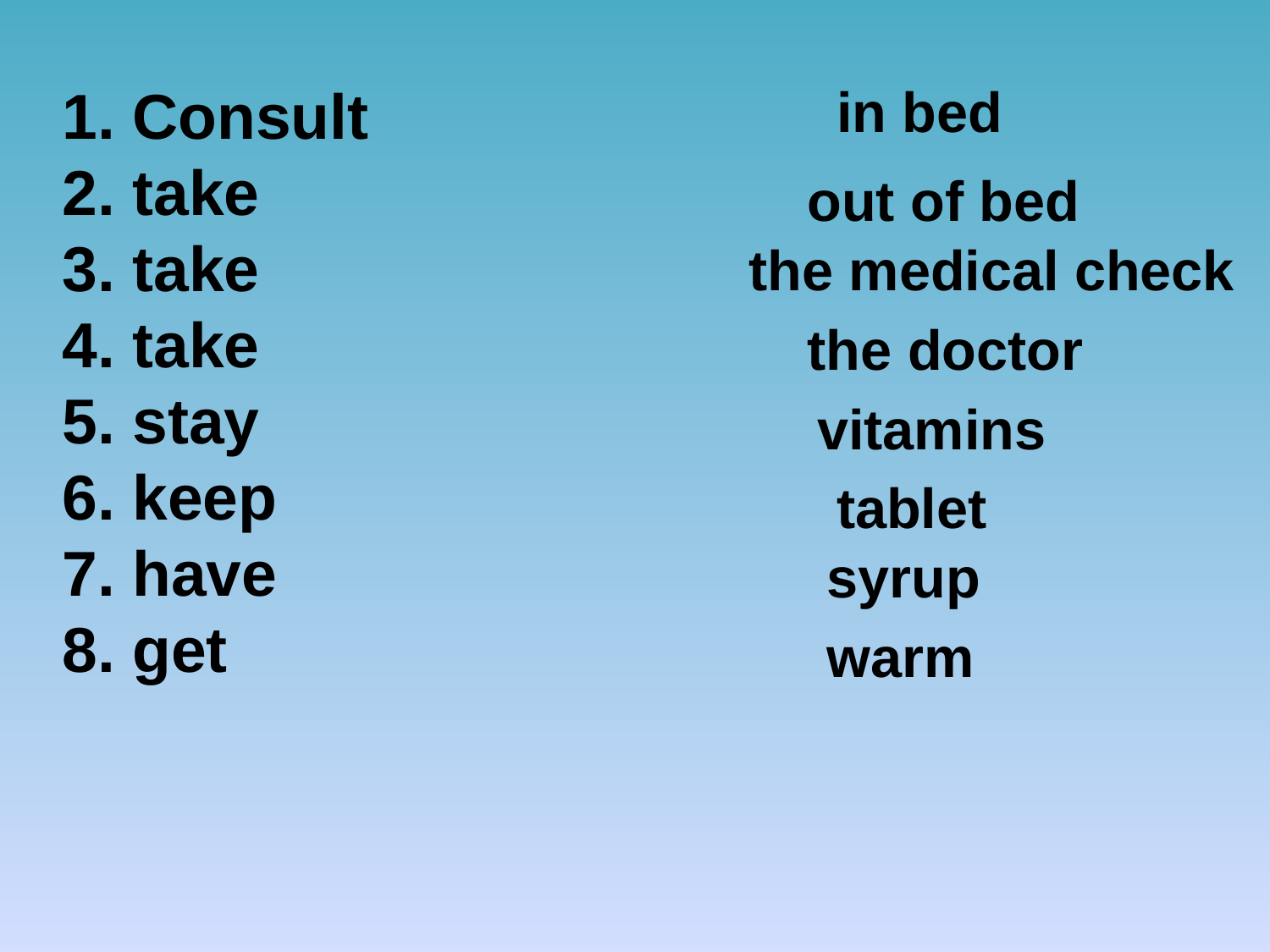

1. Consult
2. take
3. take
4. take
5. stay
6. keep
7. have
8. get
in bed
out of bed
the medical check
the doctor
vitamins
tablet
syrup
warm